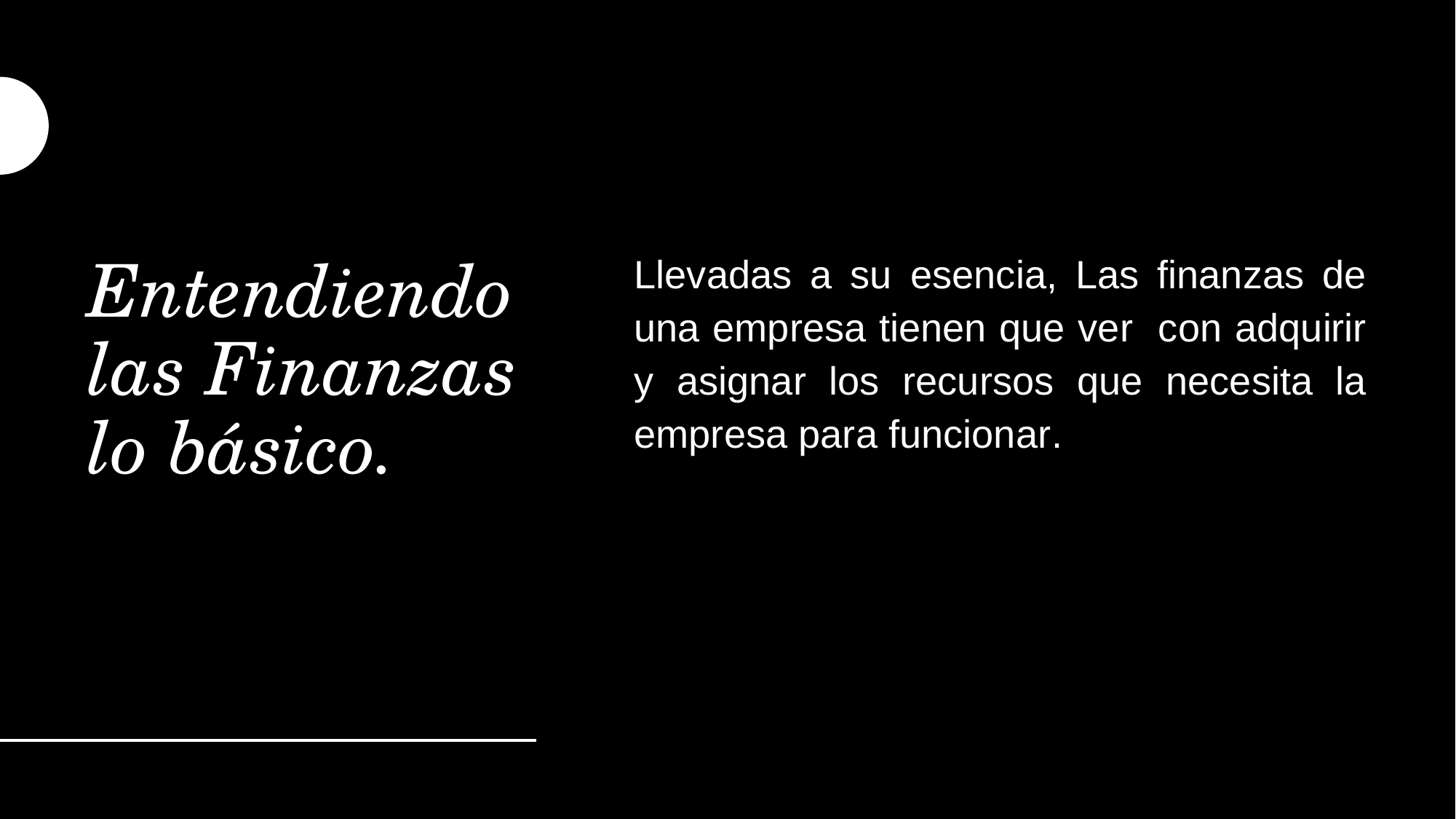

# Entendiendo las Finanzas lo básico.
Llevadas a su esencia, Las finanzas de una empresa tienen que ver  con adquirir y asignar los recursos que necesita la empresa para funcionar.